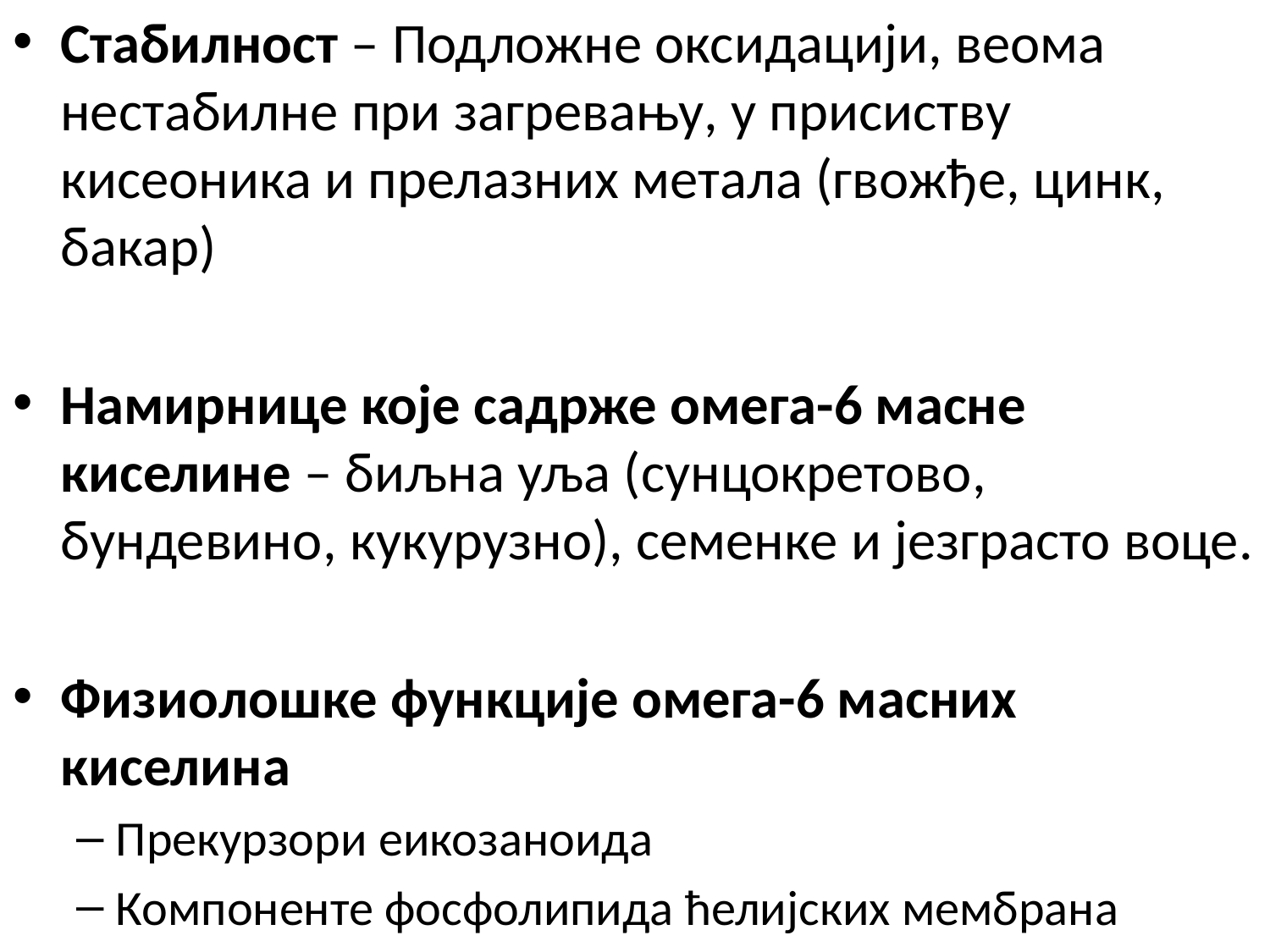

Стабилност – Подложне оксидацији, веома нестабилне при загревању, у присиству кисеоника и прелазних метала (гвожђе, цинк, бакар)

Намирнице које садрже омега-6 масне киселине – биљна уља (сунцокретово, бундевино, кукурузно), семенке и језграсто воце.

Физиолошке функције омега-6 масних киселина
Прекурзори еикозаноида
Компоненте фосфолипида ћелијских мембрана